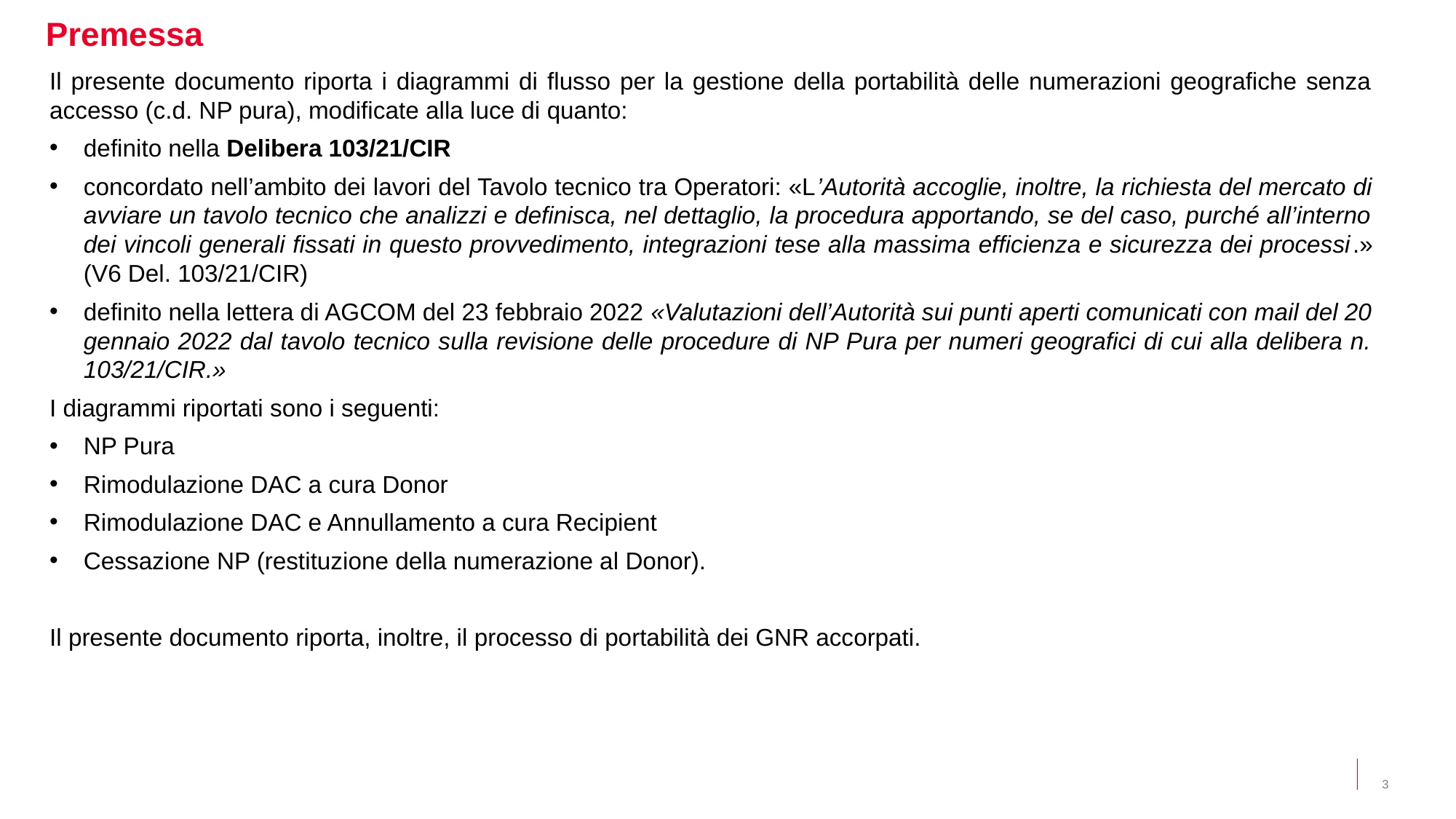

Premessa

Il presente documento riporta i diagrammi di flusso per la gestione della portabilità delle numerazioni geografiche senza accesso (c.d. NP pura), modificate alla luce di quanto:
definito nella Delibera 103/21/CIR
concordato nell’ambito dei lavori del Tavolo tecnico tra Operatori: «L’Autorità accoglie, inoltre, la richiesta del mercato di avviare un tavolo tecnico che analizzi e definisca, nel dettaglio, la procedura apportando, se del caso, purché all’interno dei vincoli generali fissati in questo provvedimento, integrazioni tese alla massima efficienza e sicurezza dei processi.» (V6 Del. 103/21/CIR)
definito nella lettera di AGCOM del 23 febbraio 2022 «Valutazioni dell’Autorità sui punti aperti comunicati con mail del 20 gennaio 2022 dal tavolo tecnico sulla revisione delle procedure di NP Pura per numeri geografici di cui alla delibera n. 103/21/CIR.»
I diagrammi riportati sono i seguenti:
NP Pura
Rimodulazione DAC a cura Donor
Rimodulazione DAC e Annullamento a cura Recipient
Cessazione NP (restituzione della numerazione al Donor).

Il presente documento riporta, inoltre, il processo di portabilità dei GNR accorpati.